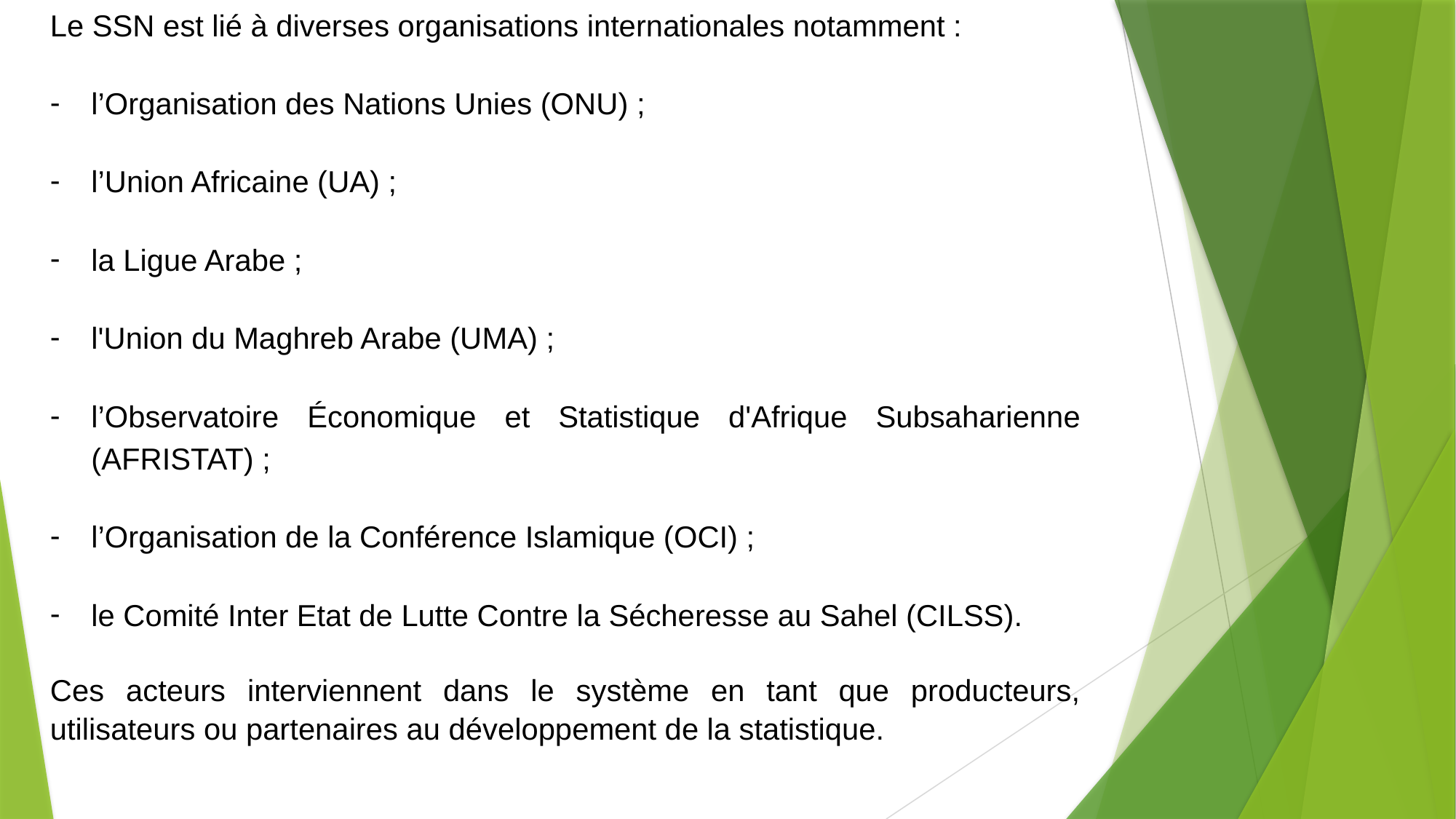

Le SSN est lié à diverses organisations internationales notamment :
l’Organisation des Nations Unies (ONU) ;
l’Union Africaine (UA) ;
la Ligue Arabe ;
l'Union du Maghreb Arabe (UMA) ;
l’Observatoire Économique et Statistique d'Afrique Subsaharienne (AFRISTAT) ;
l’Organisation de la Conférence Islamique (OCI) ;
le Comité Inter Etat de Lutte Contre la Sécheresse au Sahel (CILSS).
Ces acteurs interviennent dans le système en tant que producteurs, utilisateurs ou partenaires au développement de la statistique.